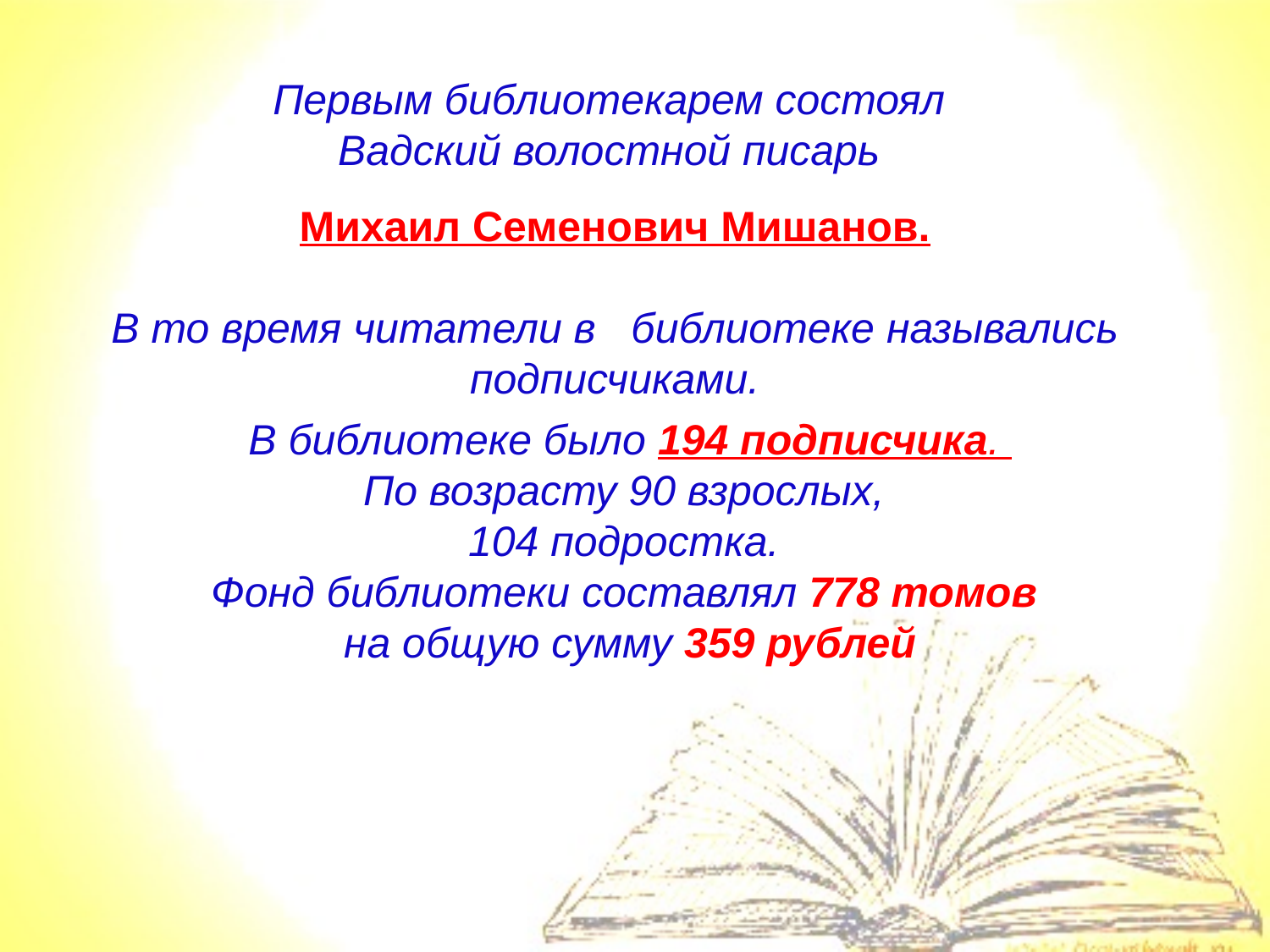

Первым библиотекарем состоял
Вадский волостной писарь

Михаил Семенович Мишанов.

В то время читатели в   библиотеке назывались подписчиками.

В библиотеке было 194 подписчика.
По возрасту 90 взрослых,
104 подростка.
Фонд библиотеки составлял 778 томов
на общую сумму 359 рублей